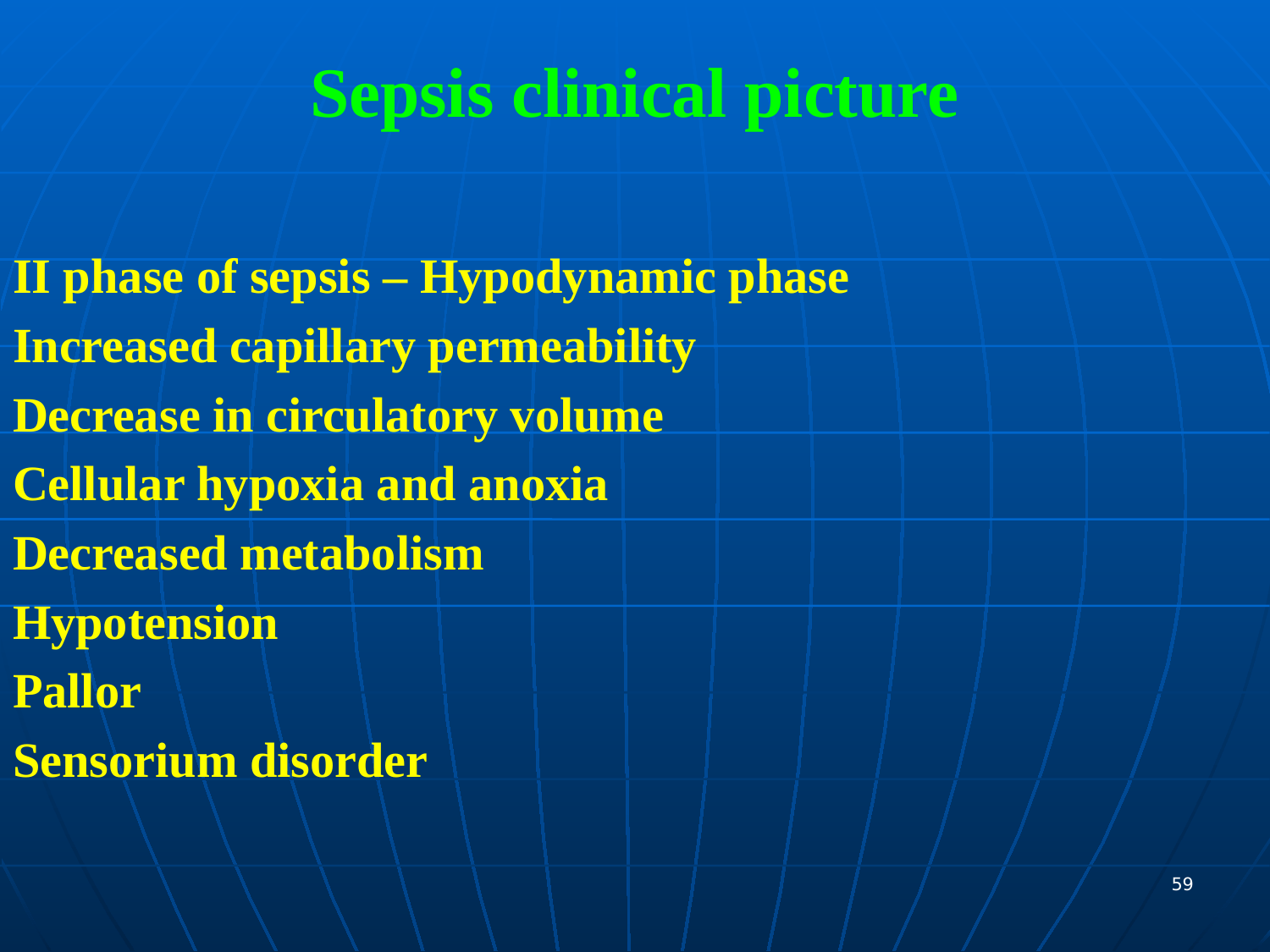

# Sepsis clinical picture

II phase of sepsis – Hypodynamic phase
Increased capillary permeability
Decrease in circulatory volume
Cellular hypoxia and anoxia
Decreased metabolism
Hypotension
Pallor
Sensorium disorder

59